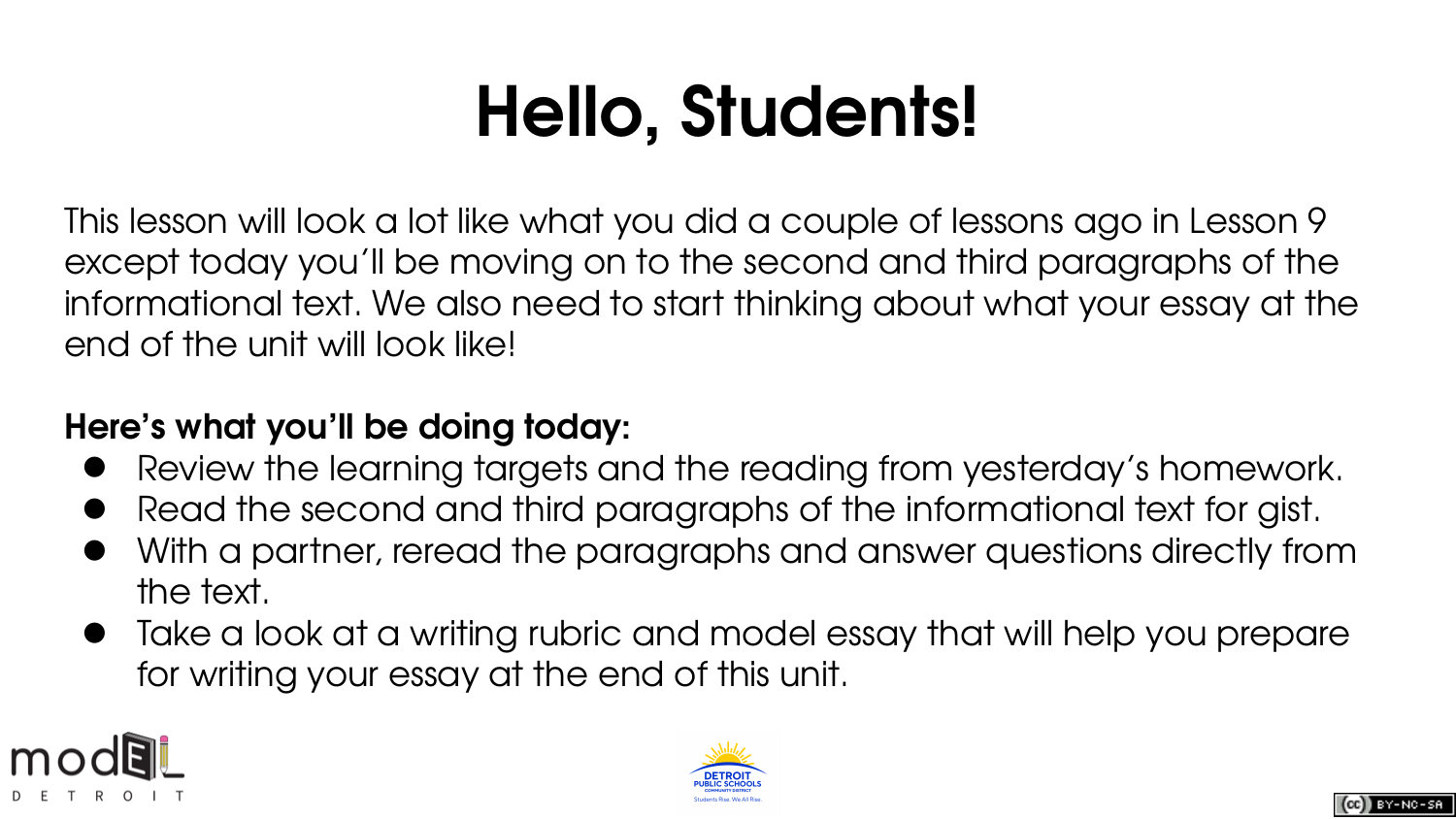

# Hello, Students!
This lesson will look a lot like what you did a couple of lessons ago in Lesson 9 except today you’ll be moving on to the second and third paragraphs of the informational text. We also need to start thinking about what your essay at the end of the unit will look like!

Here’s what you’ll be doing today:
Review the learning targets and the reading from yesterday’s homework.
Read the second and third paragraphs of the informational text for gist.
With a partner, reread the paragraphs and answer questions directly from the text.
Take a look at a writing rubric and model essay that will help you prepare for writing your essay at the end of this unit.